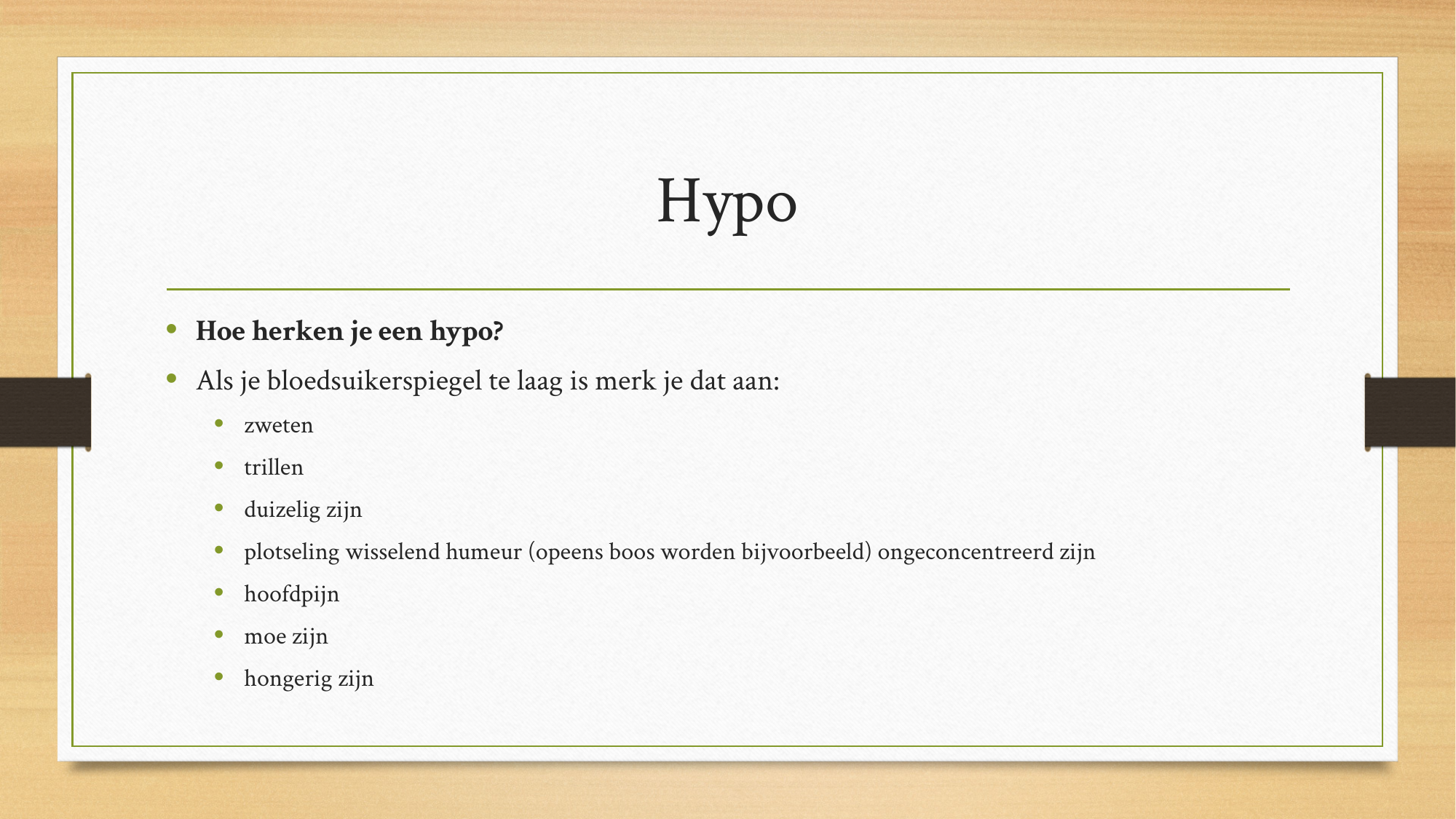

# Hypo
Hoe herken je een hypo?
Als je bloedsuikerspiegel te laag is merk je dat aan:
zweten
trillen
duizelig zijn
plotseling wisselend humeur (opeens boos worden bijvoorbeeld) ongeconcentreerd zijn
hoofdpijn
moe zijn
hongerig zijn